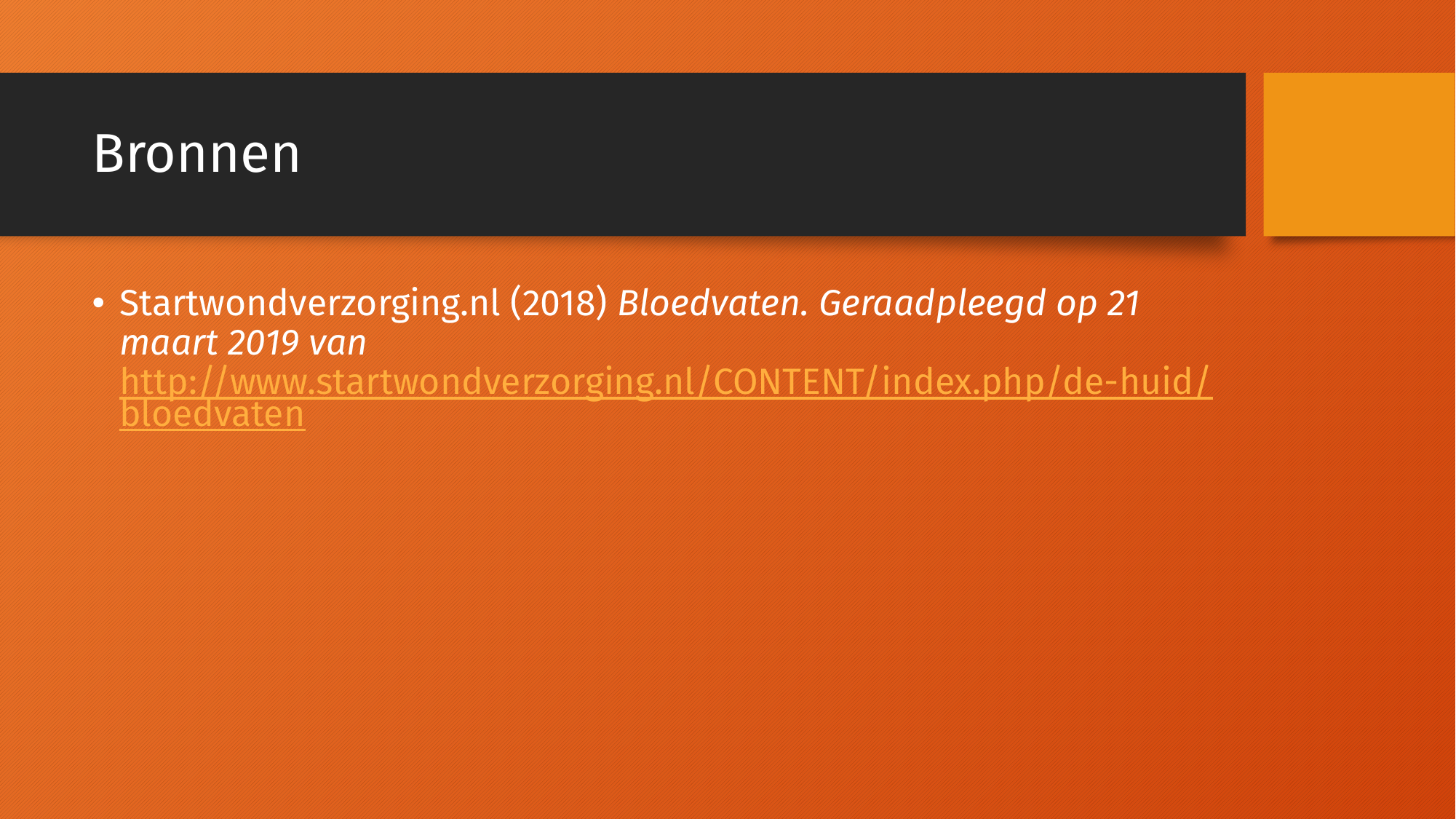

# Bronnen
Startwondverzorging.nl (2018) Bloedvaten. Geraadpleegd op 21 maart 2019 van http://www.startwondverzorging.nl/CONTENT/index.php/de-huid/bloedvaten